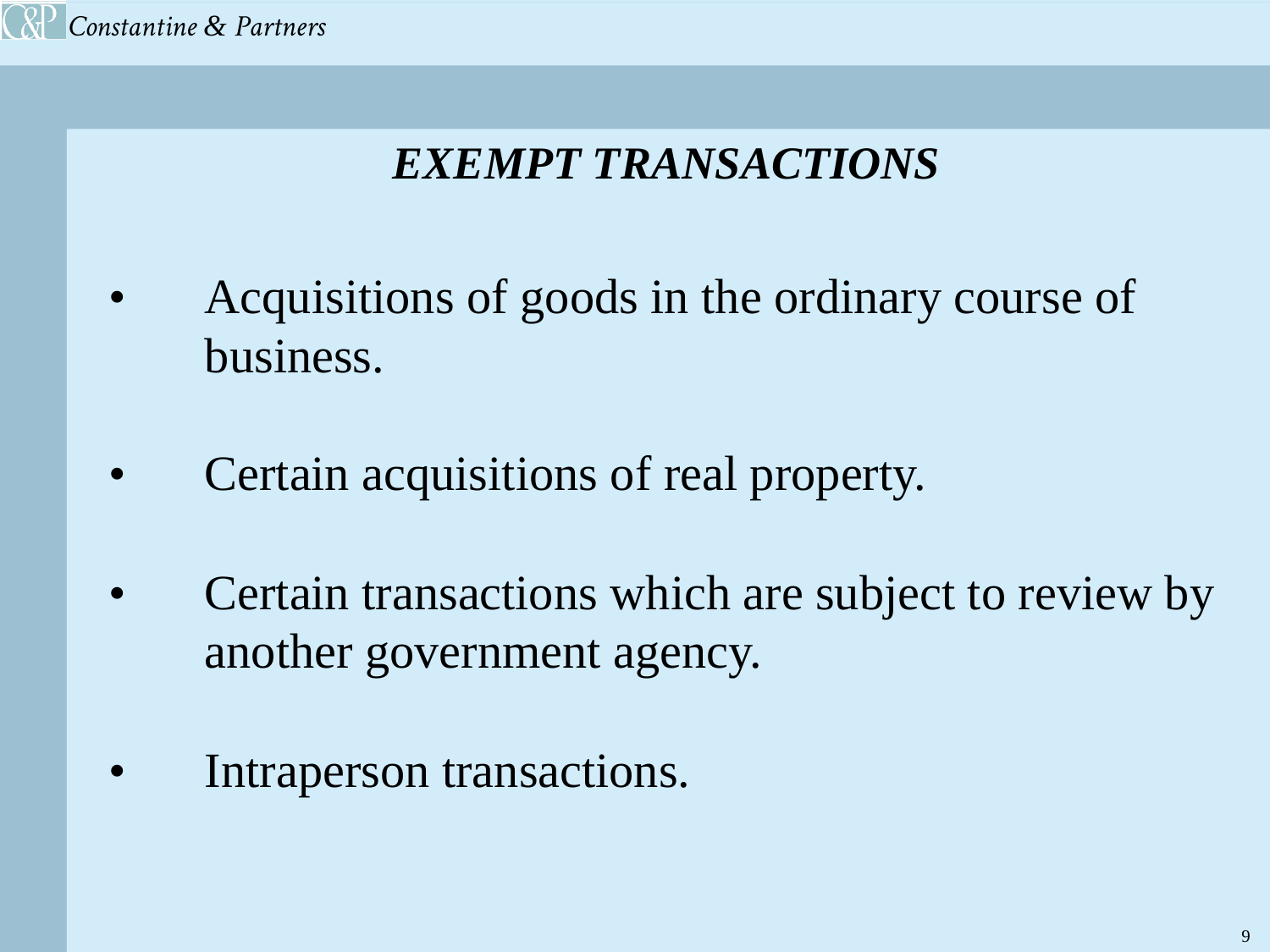

EXEMPT TRANSACTIONS
•	Acquisitions of goods in the ordinary course of 		business.

•	Certain acquisitions of real property.

•	Certain transactions which are subject to review by 		another government agency.

•	Intraperson transactions.